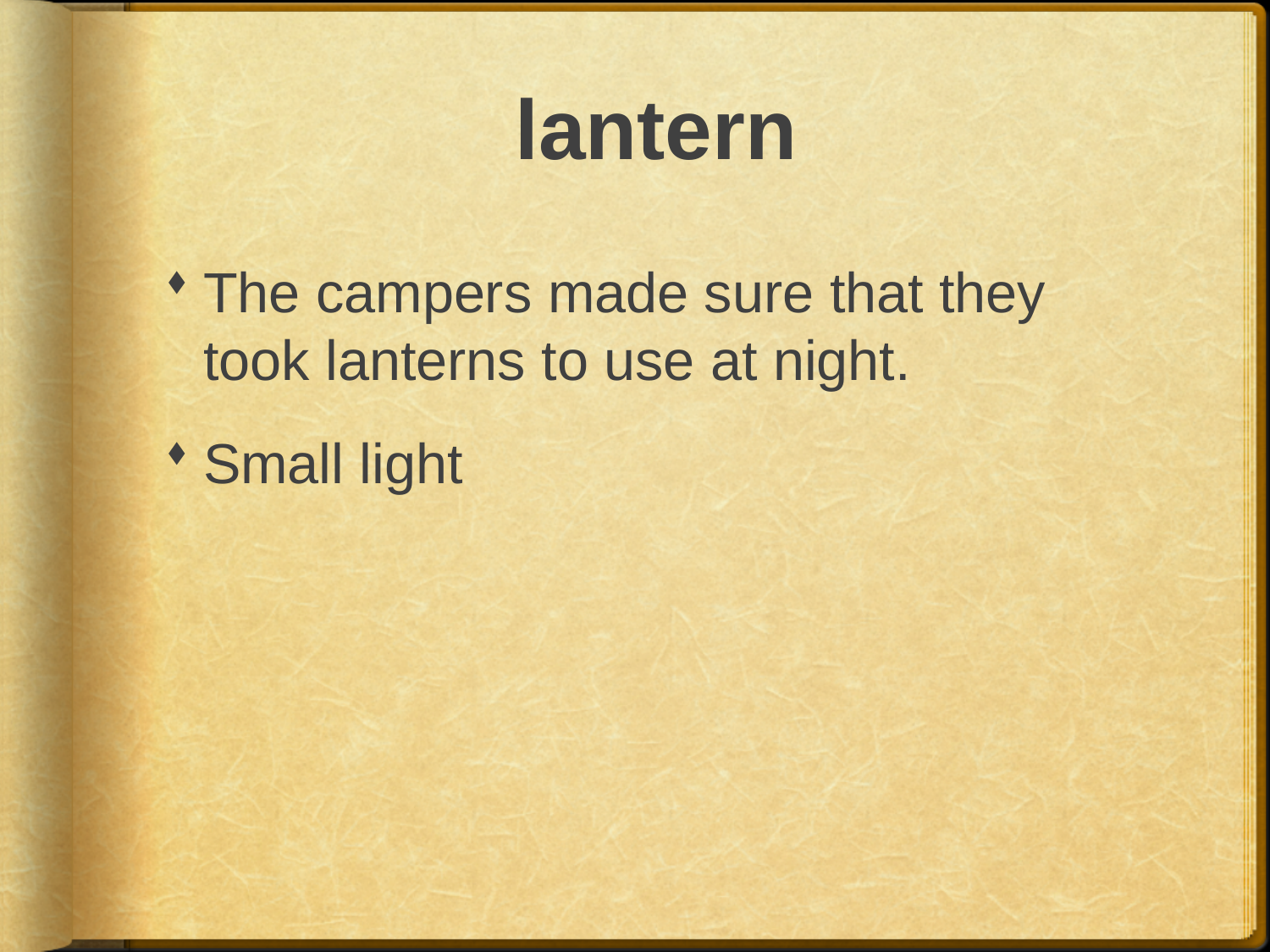

# lantern
The campers made sure that they took lanterns to use at night.
Small light